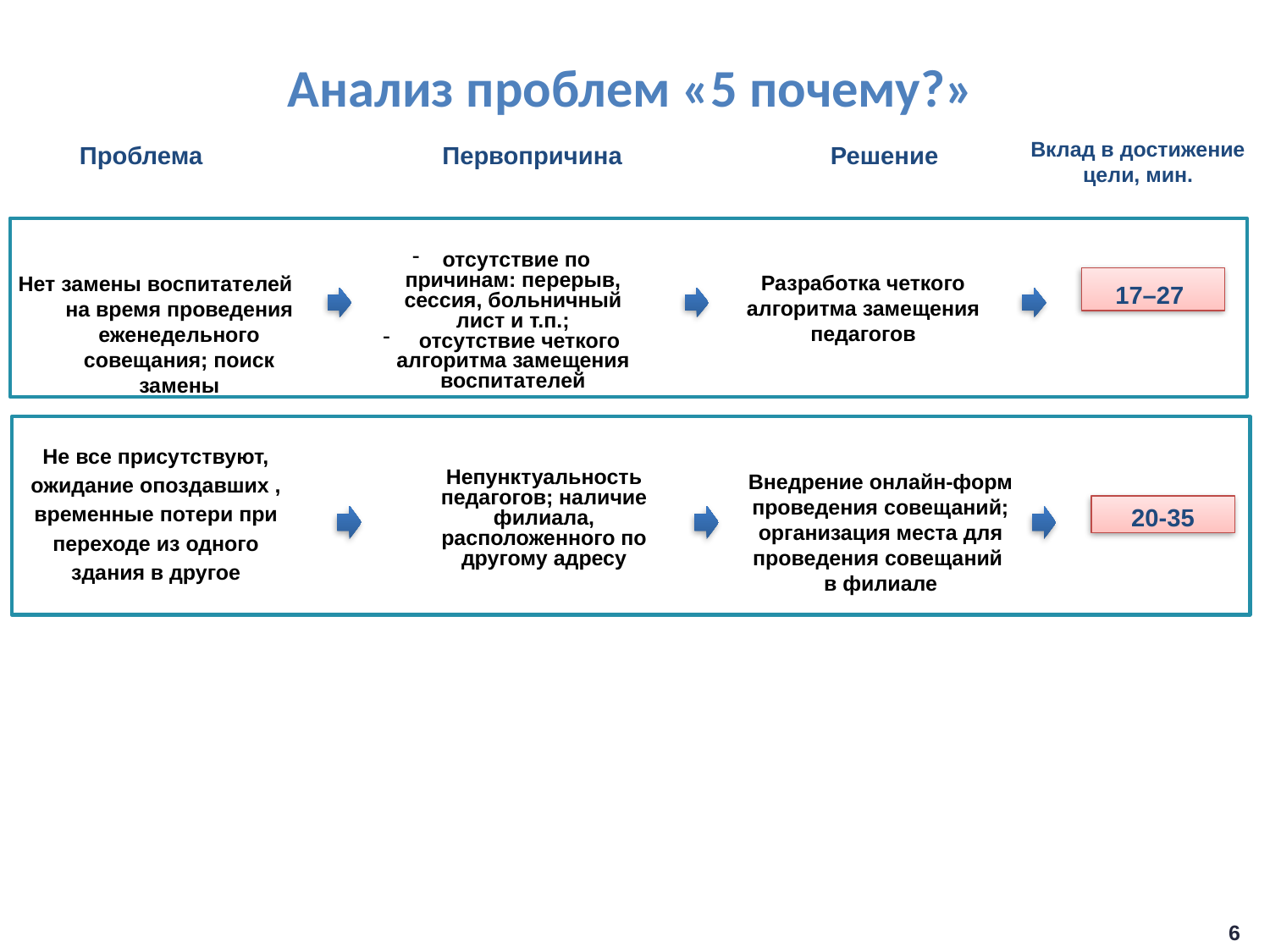

Анализ проблем «5 почему?»
Вклад в достижение цели, мин.
Проблема
Первопричина
Решение

отсутствие по причинам: перерыв, сессия, больничный лист и т.п.;
 отсутствие четкого алгоритма замещения воспитателей

Нет замены воспитателей на время проведения еженедельного совещания; поиск замены

Разработка четкого алгоритма замещения педагогов

17–27

Не все присутствуют, ожидание опоздавших , временные потери при переходе из одного здания в другое
Непунктуальность педагогов; наличие филиала, расположенного по другому адресу
Внедрение онлайн-форм проведения совещаний; организация места для проведения совещаний  в филиале

20-35

6